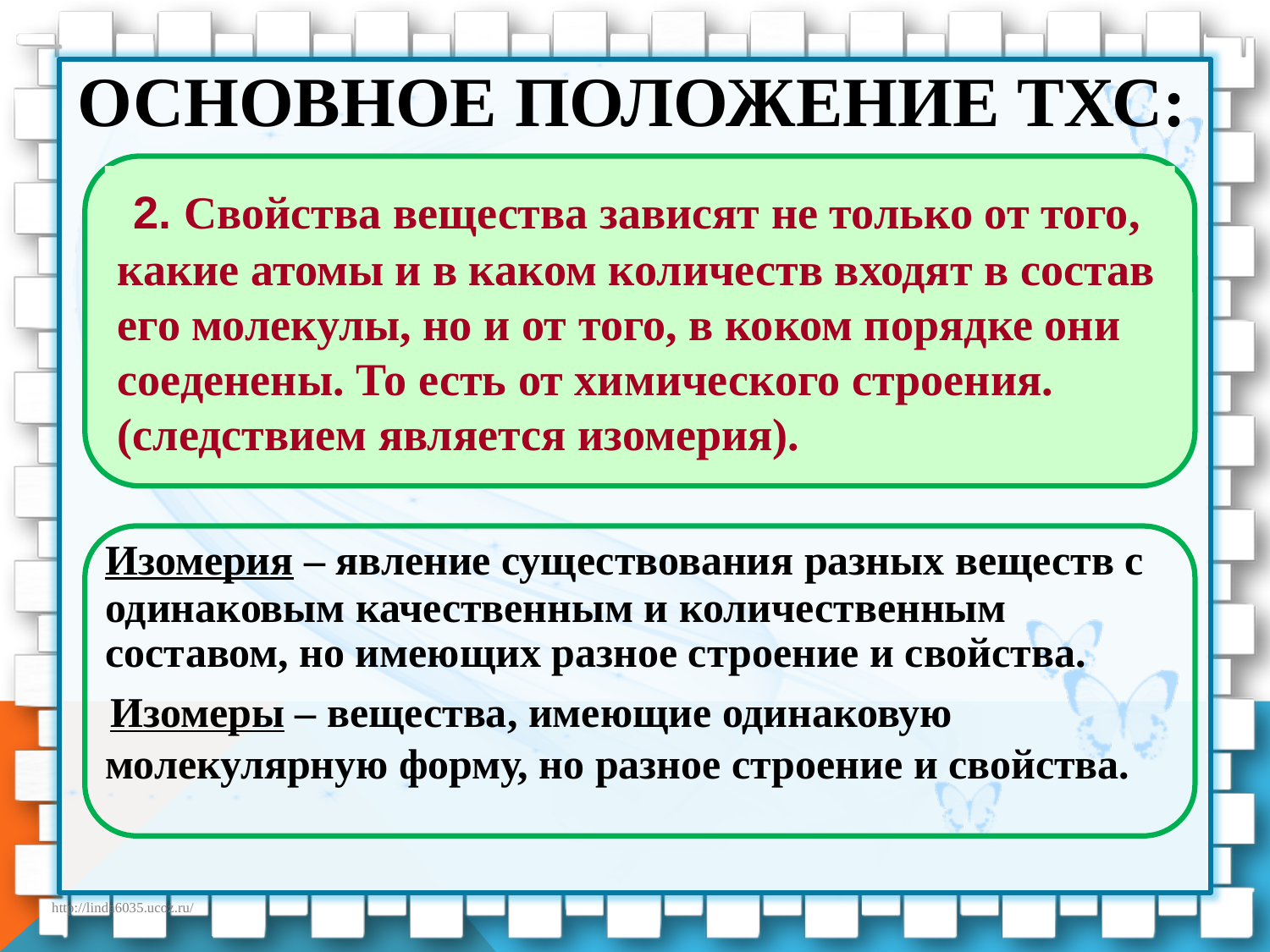

# Основное положение ТХС:

 2. Свойства вещества зависят не только от того, какие атомы и в каком количеств входят в состав его молекулы, но и от того, в коком порядке они соеденены. То есть от химического строения. (следствием является изомерия).
  	Изомерия – явление существования разных веществ с одинаковым качественным и количественным составом, но имеющих разное строение и свойства.
     Изомеры – вещества, имеющие одинаковую молекулярную форму, но разное строение и свойства.